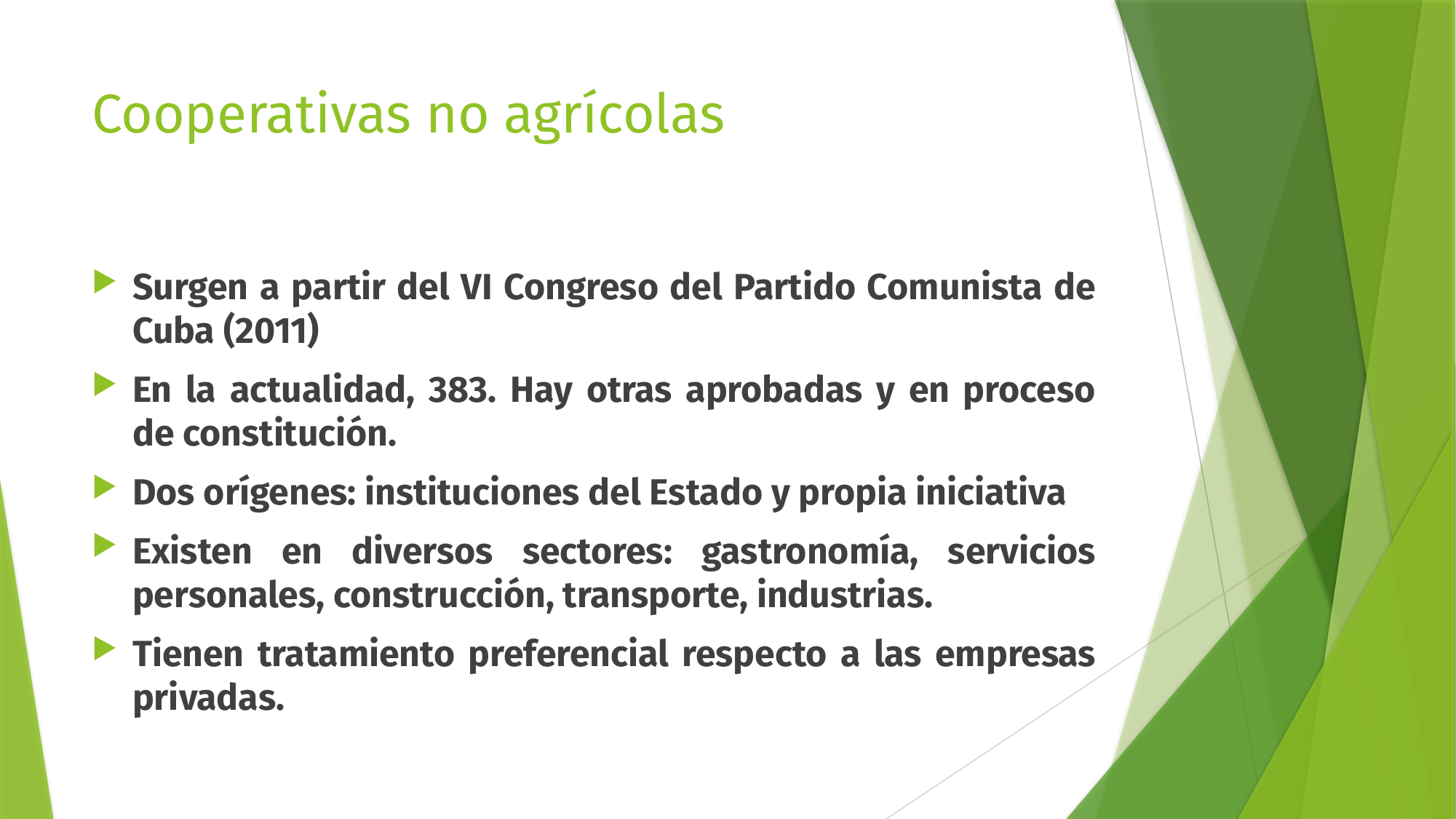

# Cooperativas no agrícolas
Surgen a partir del VI Congreso del Partido Comunista de Cuba (2011)
En la actualidad, 383. Hay otras aprobadas y en proceso de constitución.
Dos orígenes: instituciones del Estado y propia iniciativa
Existen en diversos sectores: gastronomía, servicios personales, construcción, transporte, industrias.
Tienen tratamiento preferencial respecto a las empresas privadas.